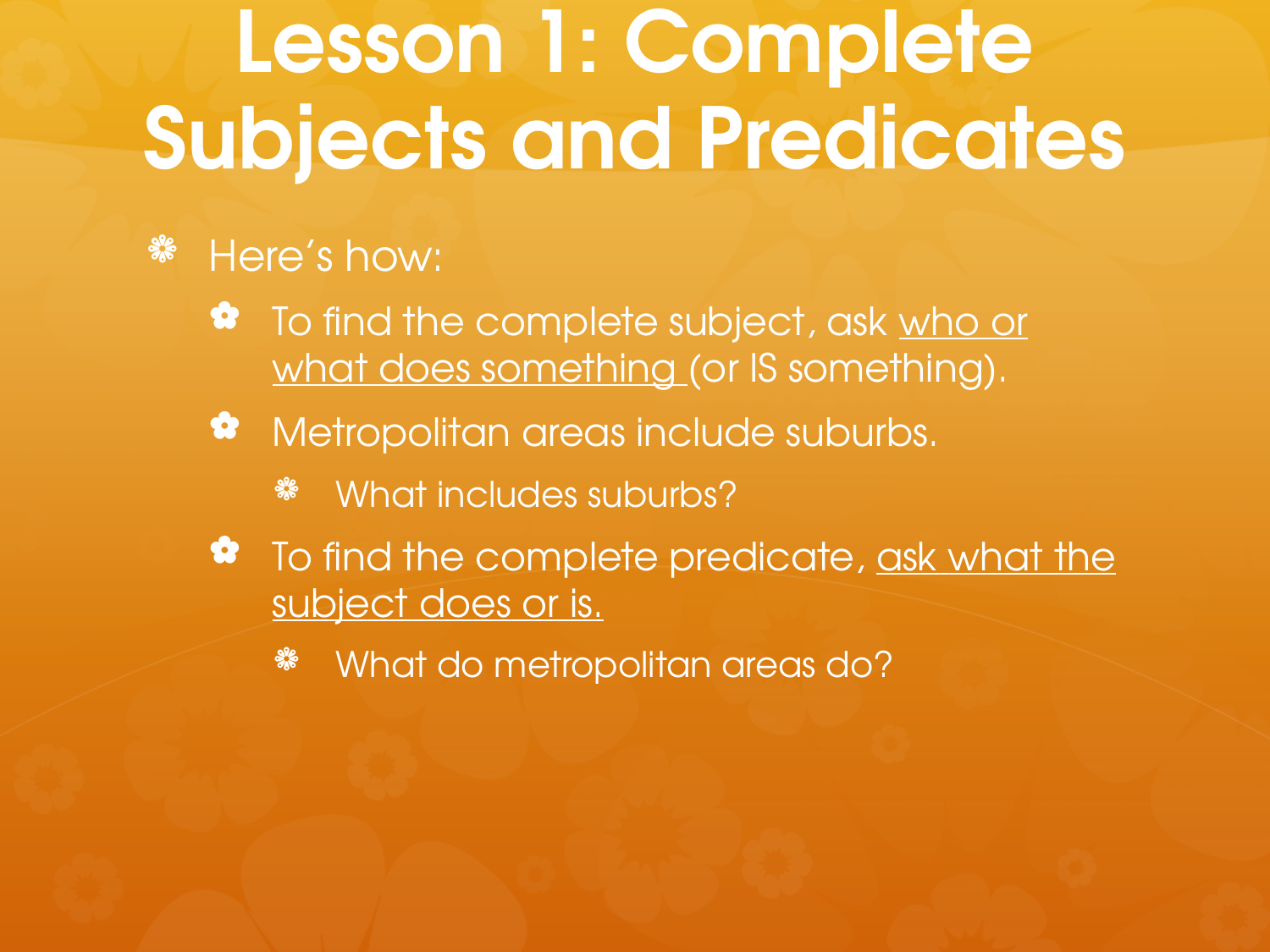

# Lesson 1: Complete Subjects and Predicates
Here’s how:
To find the complete subject, ask who or what does something (or IS something).
Metropolitan areas include suburbs.
What includes suburbs?
To find the complete predicate, ask what the subject does or is.
What do metropolitan areas do?